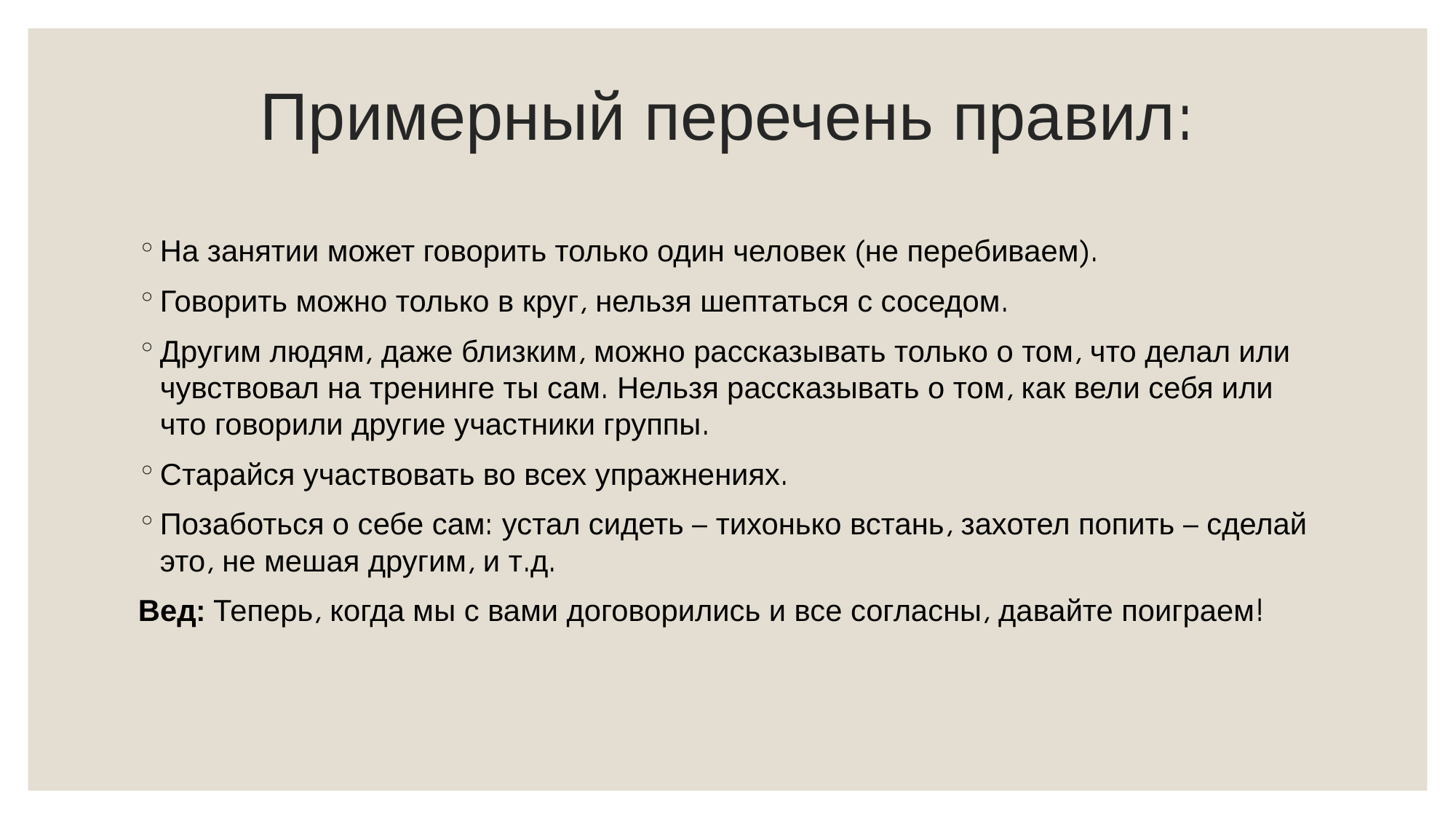

# Примерный перечень правил:

На занятии может говорить только один человек (не перебиваем).
Говорить можно только в круг, нельзя шептаться с соседом.
Другим людям, даже близким, можно рассказывать только о том, что делал или чувствовал на тренинге ты сам. Нельзя рассказывать о том, как вели себя или что говорили другие участники группы.
Старайся участвовать во всех упражнениях.
Позаботься о себе сам: устал сидеть – тихонько встань, захотел попить – сделай это, не мешая другим, и т.д.
Вед: Теперь, когда мы с вами договорились и все согласны, давайте поиграем!